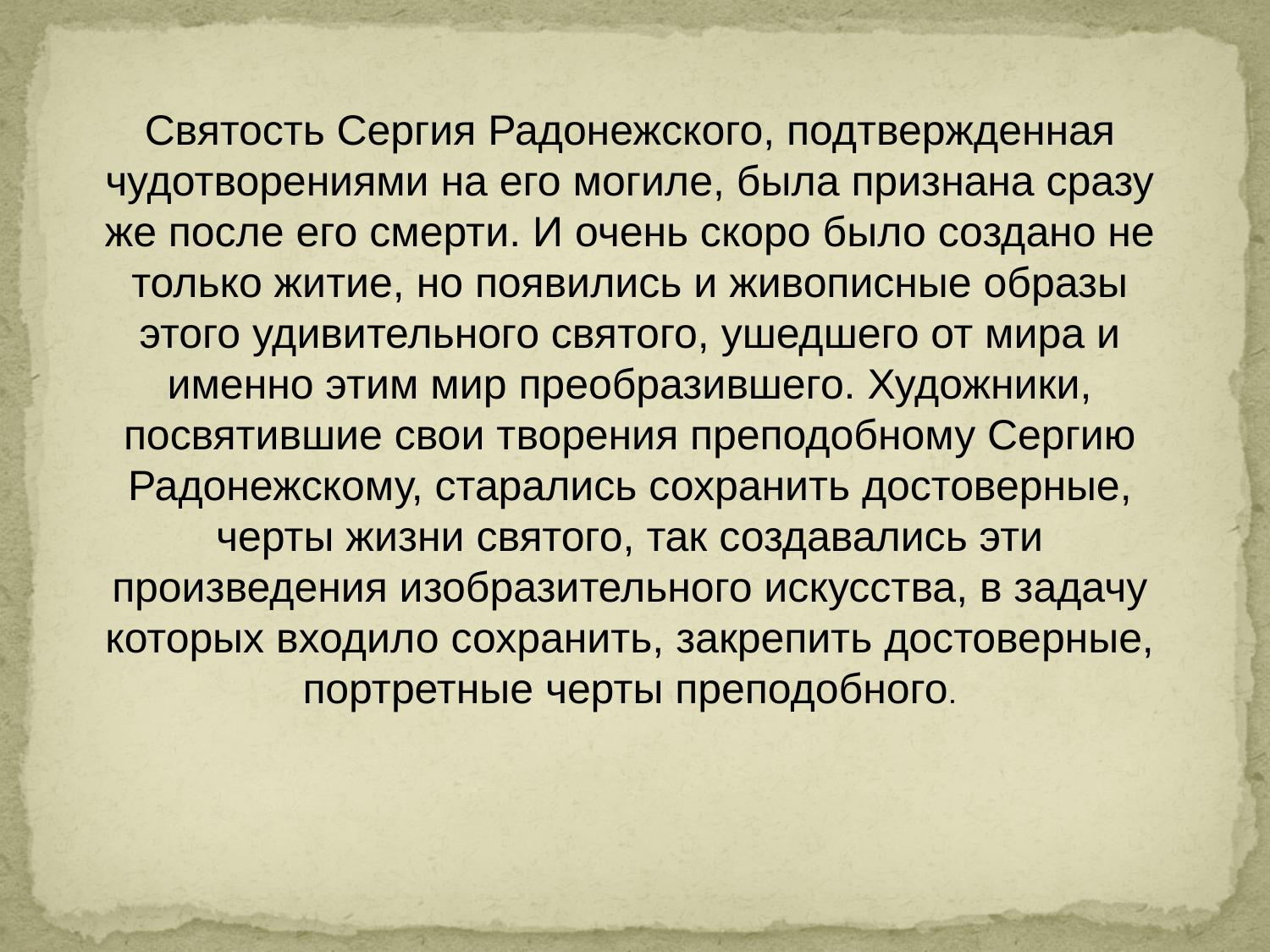

#
Святость Сергия Радонежского, подтвержденная чудотворениями на его могиле, была признана сразу же после его смерти. И очень скоро было создано не только житие, но появились и живописные образы этого удивительного святого, ушедшего от мира и именно этим мир преобразившего. Художники, посвятившие свои творения преподобному Сергию Радонежскому, старались сохранить достоверные, черты жизни святого, так создавались эти произведения изобразительного искусства, в задачу которых входило сохранить, закрепить достоверные, портретные черты преподобного.